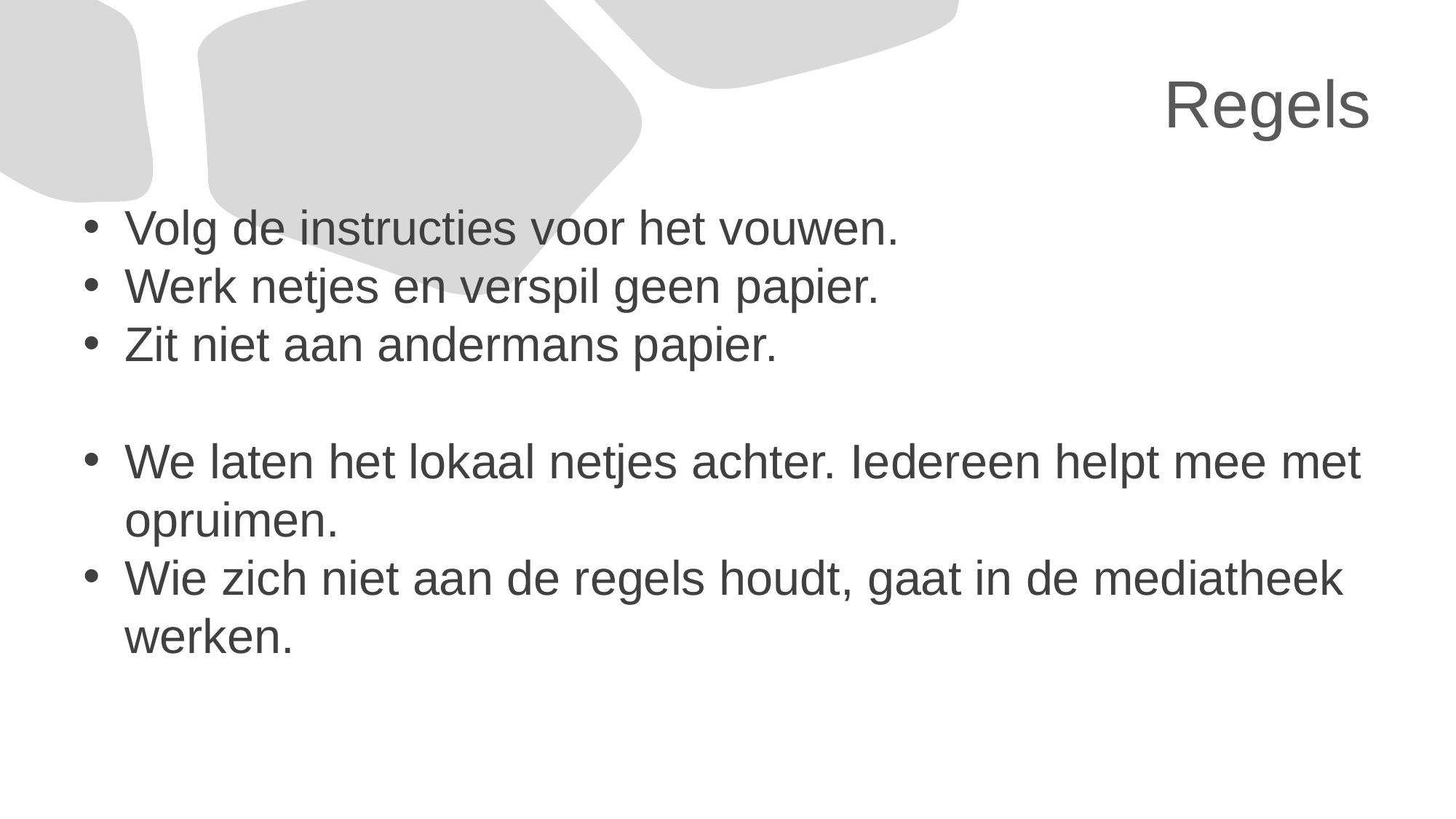

# Regels
Volg de instructies voor het vouwen.
Werk netjes en verspil geen papier.
Zit niet aan andermans papier.

We laten het lokaal netjes achter. Iedereen helpt mee met opruimen.
Wie zich niet aan de regels houdt, gaat in de mediatheek werken.